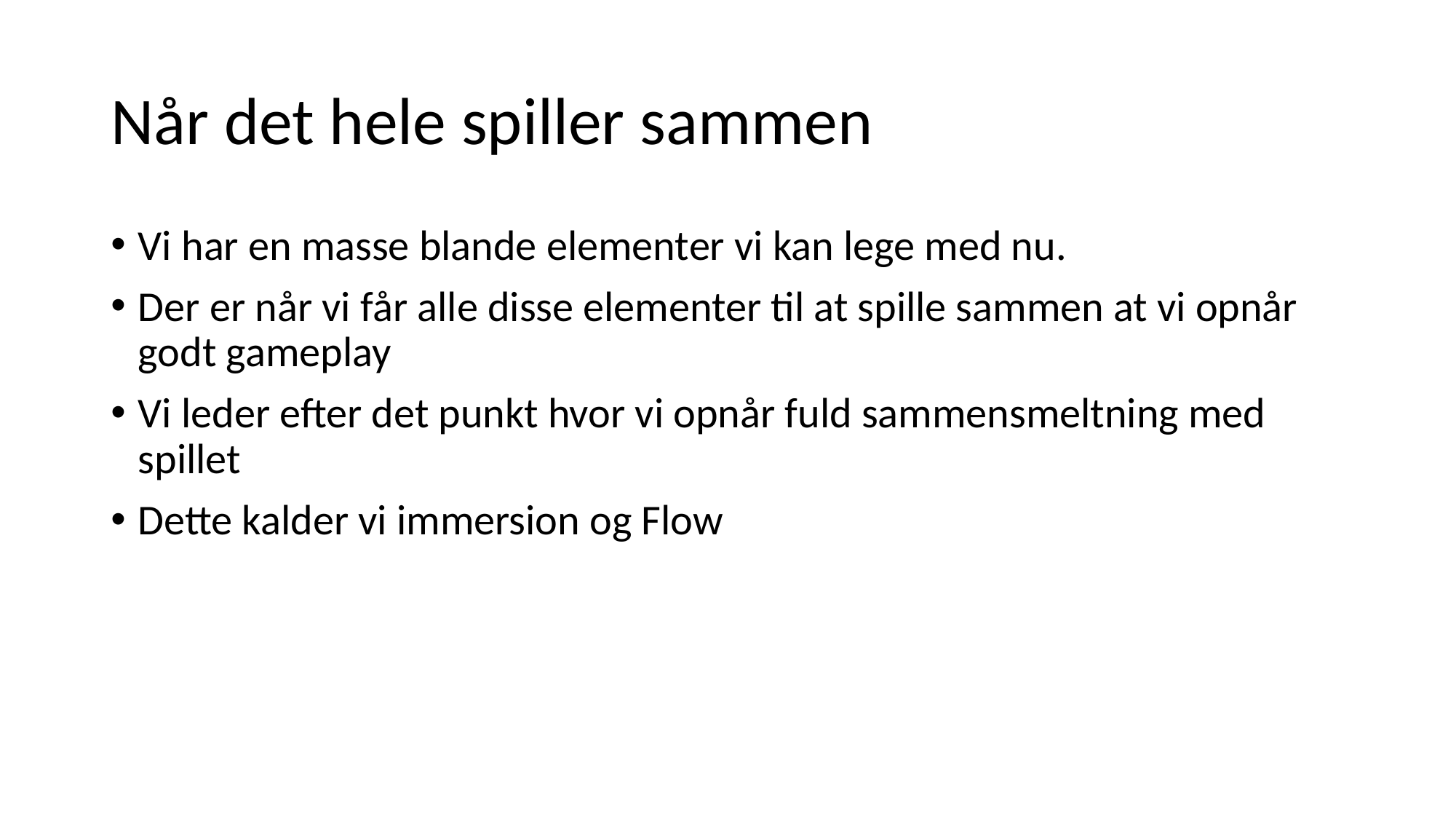

# Når det hele spiller sammen
Vi har en masse blande elementer vi kan lege med nu.
Der er når vi får alle disse elementer til at spille sammen at vi opnår godt gameplay
Vi leder efter det punkt hvor vi opnår fuld sammensmeltning med spillet
Dette kalder vi immersion og Flow